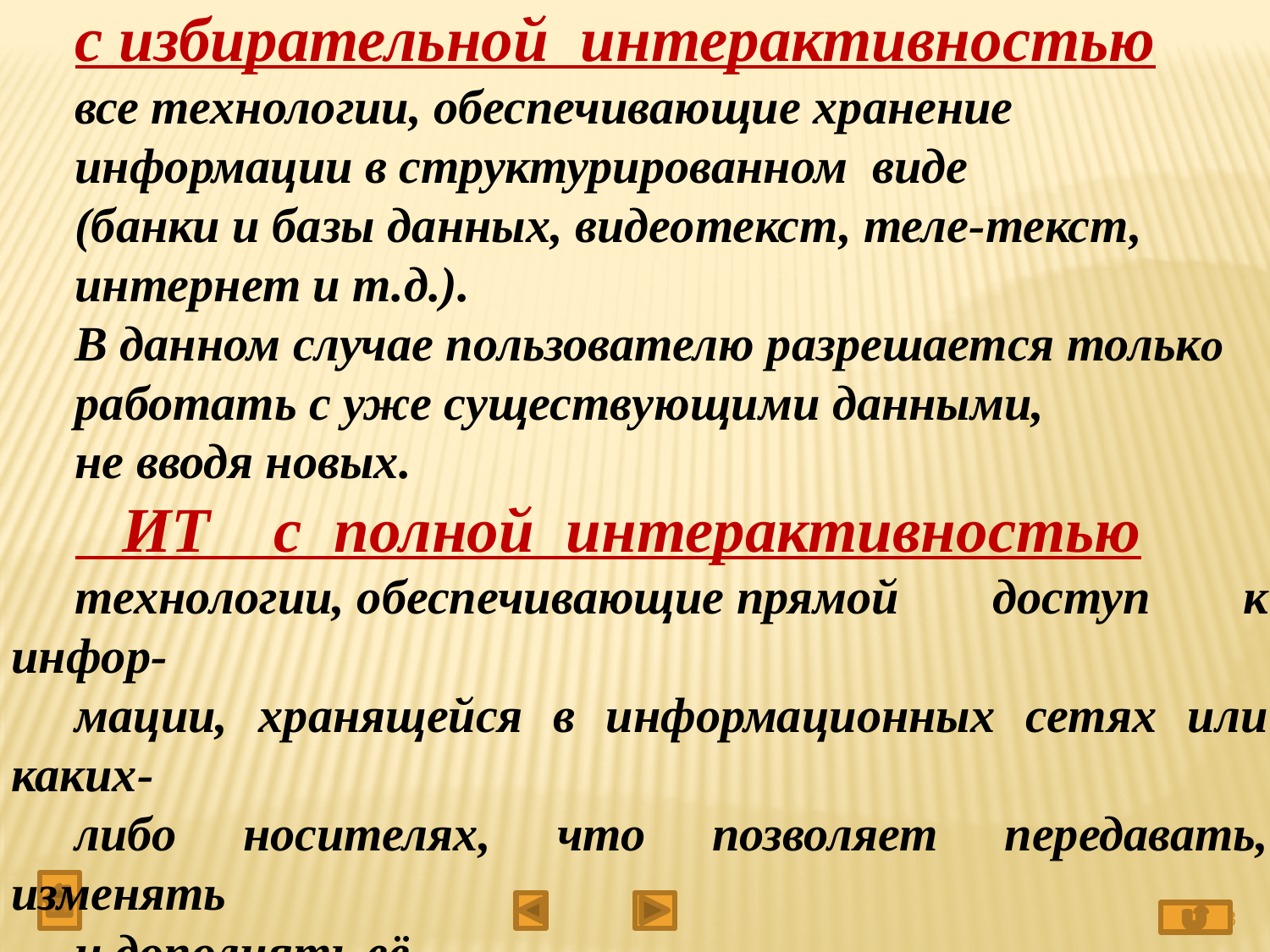

ИТ
с избирательной  интерактивностью
все технологии, обеспечивающие хранение
информации в структурированном  виде
(банки и базы данных, видеотекст, теле-текст,
интернет и т.д.).
В данном случае пользователю разрешается только
работать с уже существующими данными,
не вводя новых.
   ИТ    с  полной  интерактивностью
технологии, обеспечивающие прямой доступ к инфор-
мации, хранящейся в информационных сетях или каких-
либо носителях, что позволяет передавать, изменять
и дополнять её.
8